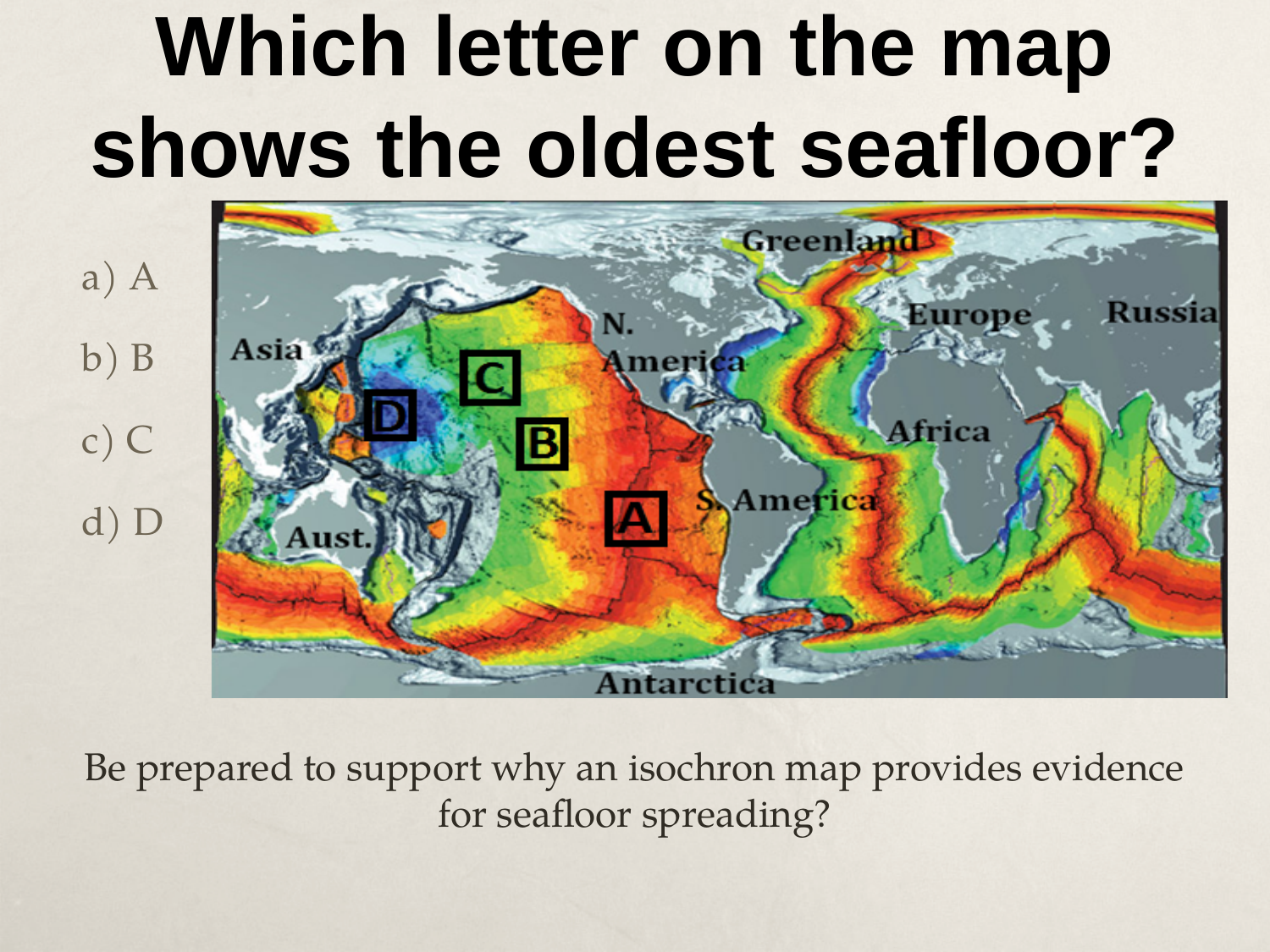

# Which letter on the map shows the oldest seafloor?

a) A
b) B
c) C
d) D

Be prepared to support why an isochron map provides evidence for seafloor spreading?